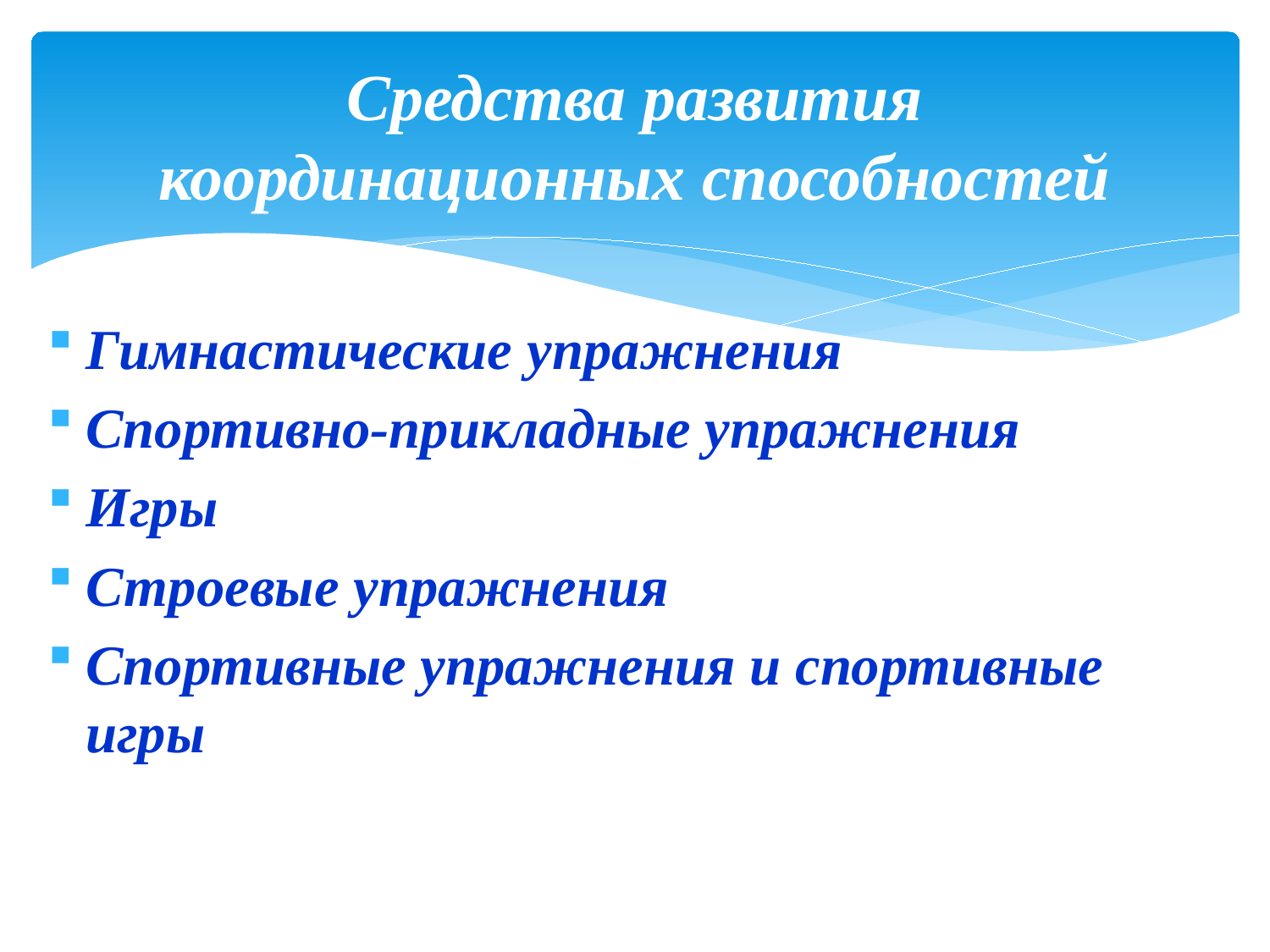

# Средства развития координационных способностей
Гимнастические упражнения
Спортивно-прикладные упражнения
Игры
Строевые упражнения
Спортивные упражнения и спортивные игры